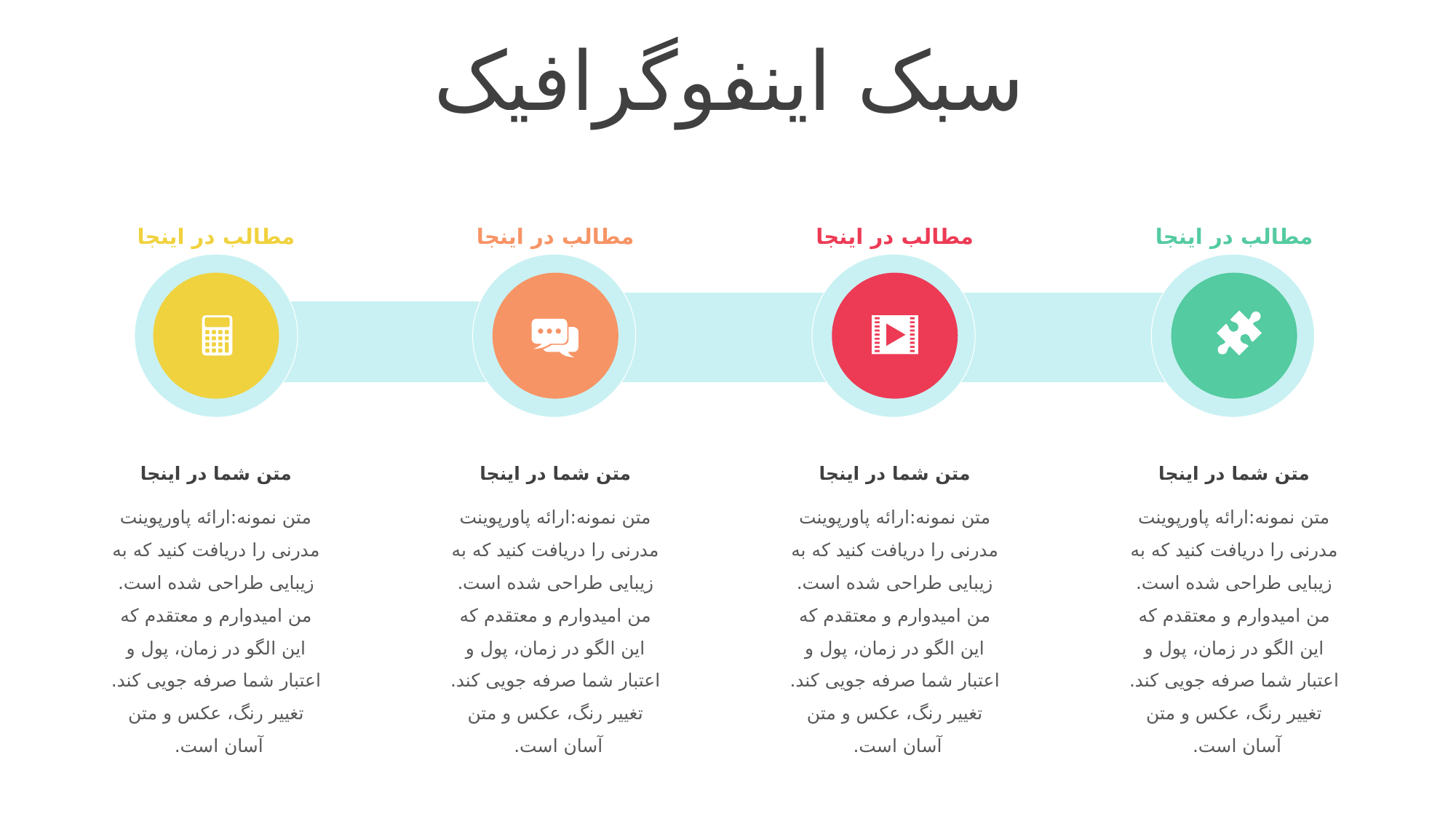

سبک اینفوگرافیک
مطالب در اینجا
مطالب در اینجا
مطالب در اینجا
مطالب در اینجا

متن شما در اینجا
متن نمونه:ارائه پاورپوینت مدرنی را دریافت کنید که به زیبایی طراحی شده است. من امیدوارم و معتقدم که این الگو در زمان، پول و اعتبار شما صرفه جویی کند. تغییر رنگ، عکس و متن آسان است.
متن شما در اینجا
متن نمونه:ارائه پاورپوینت مدرنی را دریافت کنید که به زیبایی طراحی شده است. من امیدوارم و معتقدم که این الگو در زمان، پول و اعتبار شما صرفه جویی کند. تغییر رنگ، عکس و متن آسان است.
متن شما در اینجا
متن نمونه:ارائه پاورپوینت مدرنی را دریافت کنید که به زیبایی طراحی شده است. من امیدوارم و معتقدم که این الگو در زمان، پول و اعتبار شما صرفه جویی کند. تغییر رنگ، عکس و متن آسان است.
متن شما در اینجا
متن نمونه:ارائه پاورپوینت مدرنی را دریافت کنید که به زیبایی طراحی شده است. من امیدوارم و معتقدم که این الگو در زمان، پول و اعتبار شما صرفه جویی کند. تغییر رنگ، عکس و متن آسان است.